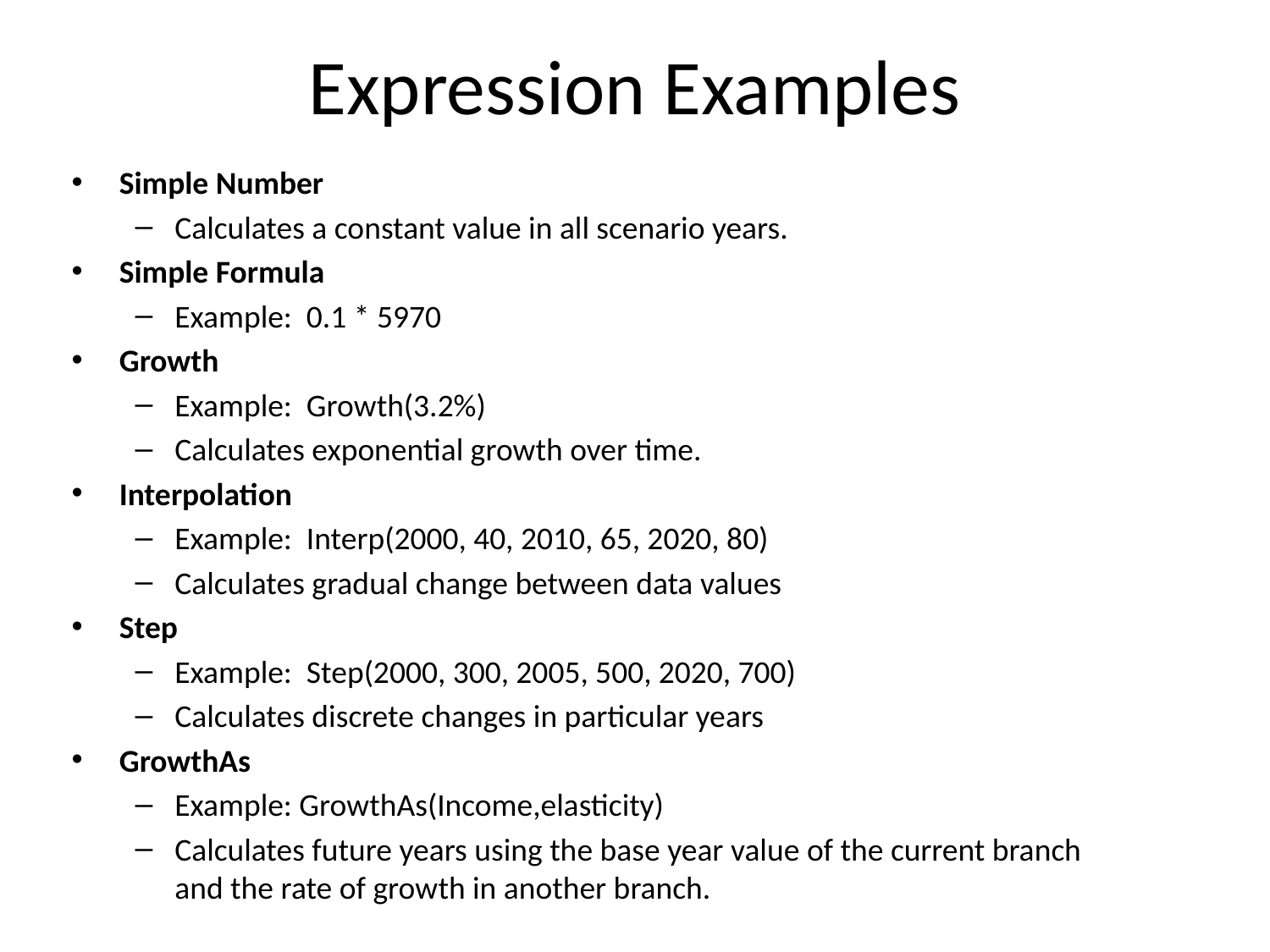

# Expression Examples
Simple Number
Calculates a constant value in all scenario years.
Simple Formula
Example:  0.1 * 5970
Growth
Example:  Growth(3.2%)
Calculates exponential growth over time.
Interpolation
Example:  Interp(2000, 40, 2010, 65, 2020, 80)
Calculates gradual change between data values
Step
Example:  Step(2000, 300, 2005, 500, 2020, 700)
Calculates discrete changes in particular years
GrowthAs
Example: GrowthAs(Income,elasticity)
Calculates future years using the base year value of the current branch and the rate of growth in another branch.